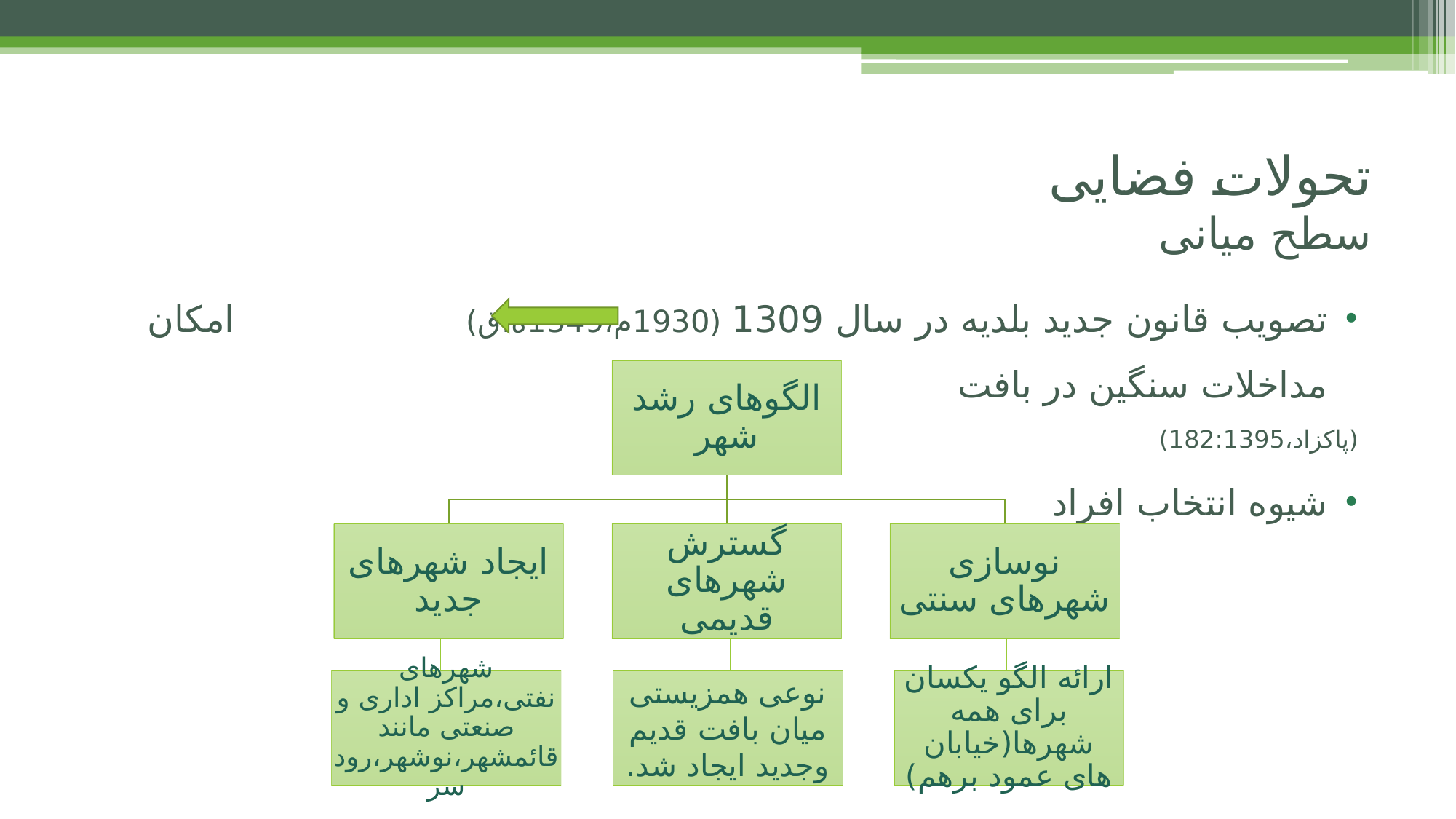

# تحولات فضایی سطح میانی
تصویب قانون جدید بلدیه در سال 1309 (1930م،1349ه.ق)                        امکان مداخلات سنگین در بافت
(پاکزاد،182:1395)
شیوه انتخاب افراد

الگوهای رشد شهر
ایجاد شهرهای جدید
گسترش شهرهای قدیمی
نوسازی شهرهای سنتی

شهرهای نفتی،مراکز اداری و صنعتی مانند قائمشهر،نوشهر،رودسر

نوعی همزیستی میان بافت قدیم وجدید ایجاد شد.

ارائه الگو یکسان برای همه شهرها(خیابان های عمود برهم)